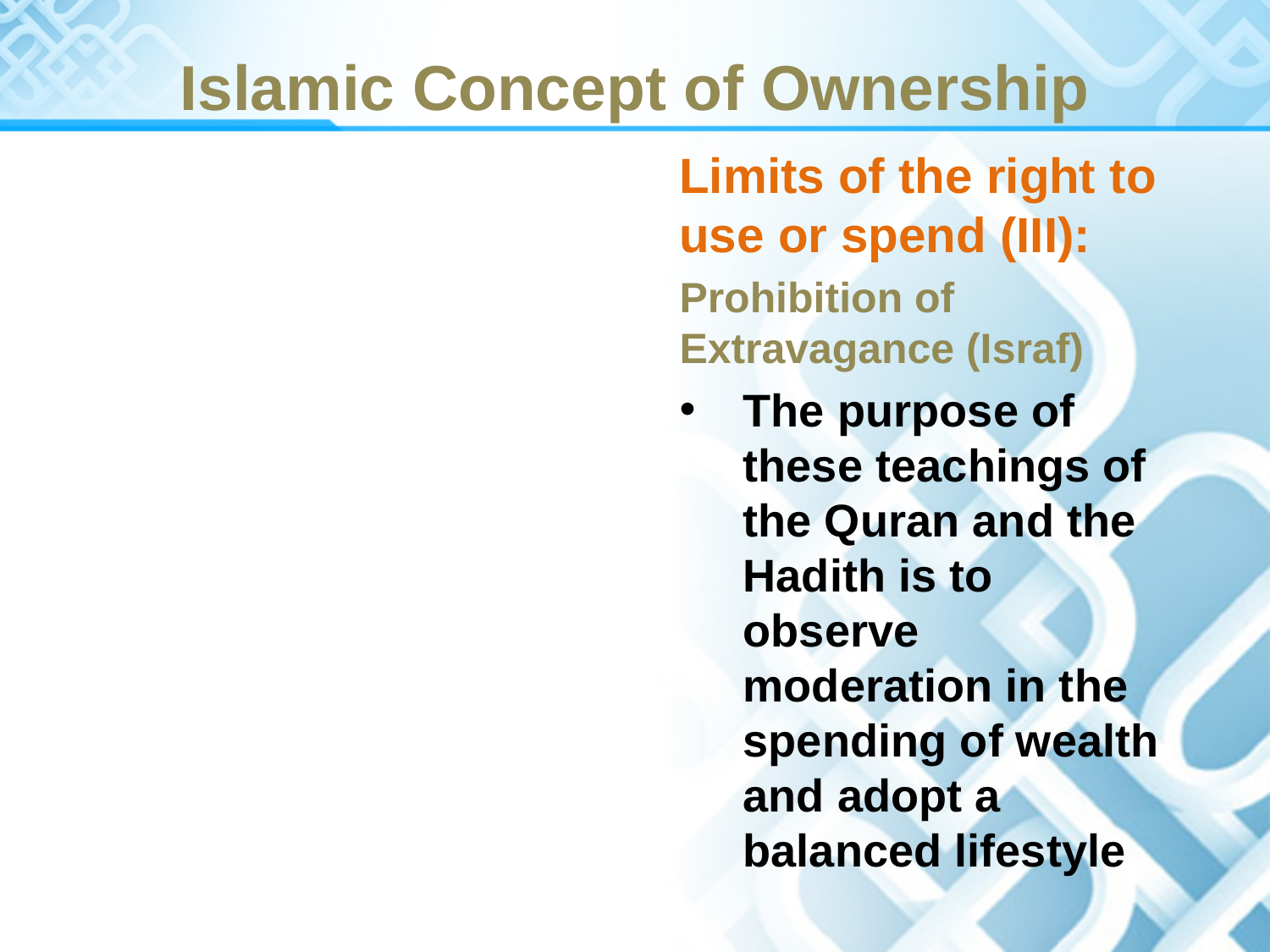

Islamic Concept of Ownership
Limits of the right to use or spend (III):
Prohibition of Extravagance (Israf)
The purpose of these teachings of the Quran and the Hadith is to observe moderation in the spending of wealth and adopt a balanced lifestyle